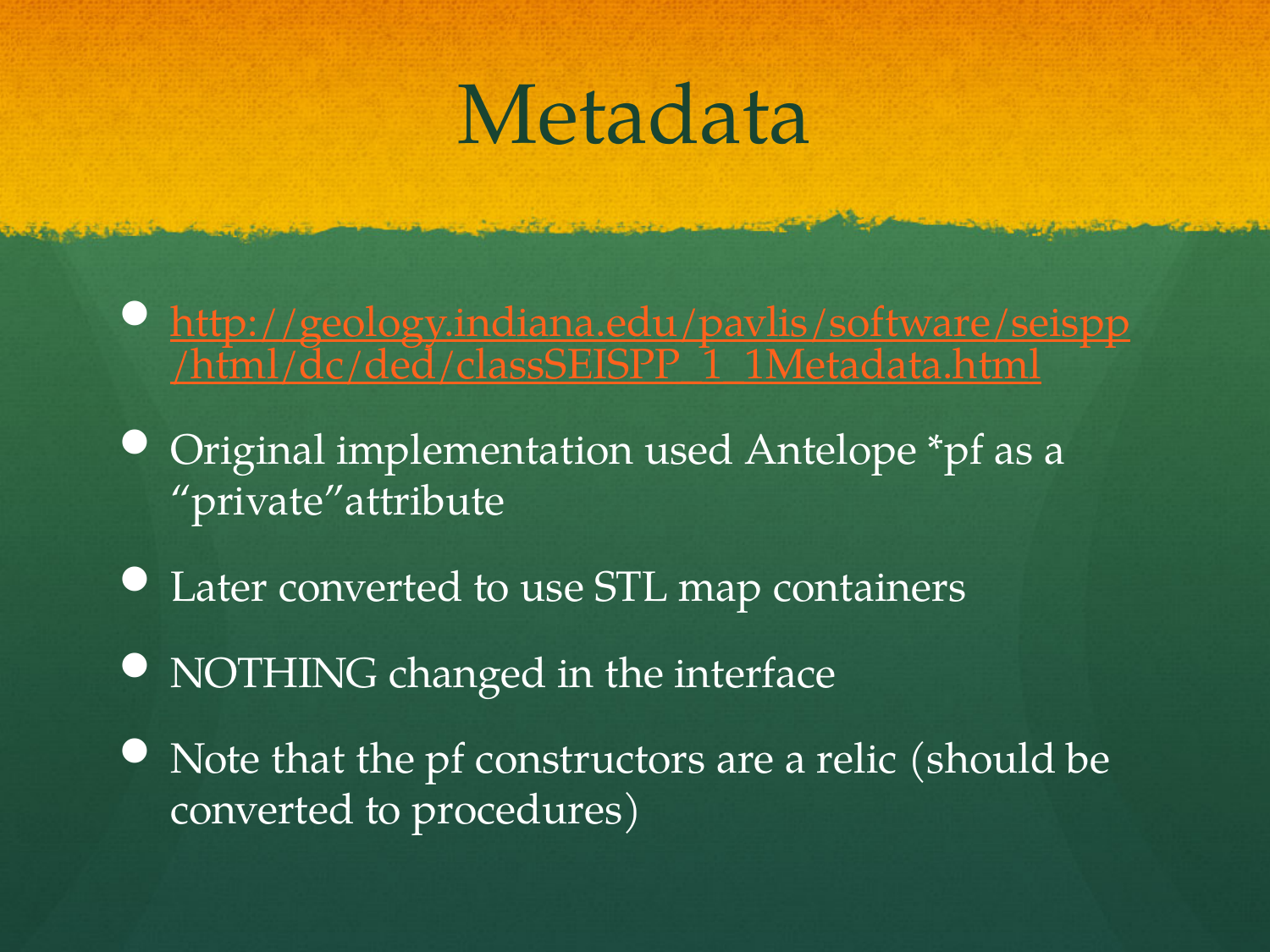

# Metadata
http://geology.indiana.edu/pavlis/software/seispp/html/dc/ded/classSEISPP_1_1Metadata.html
Original implementation used Antelope *pf as a “private”attribute
Later converted to use STL map containers
NOTHING changed in the interface
Note that the pf constructors are a relic (should be converted to procedures)